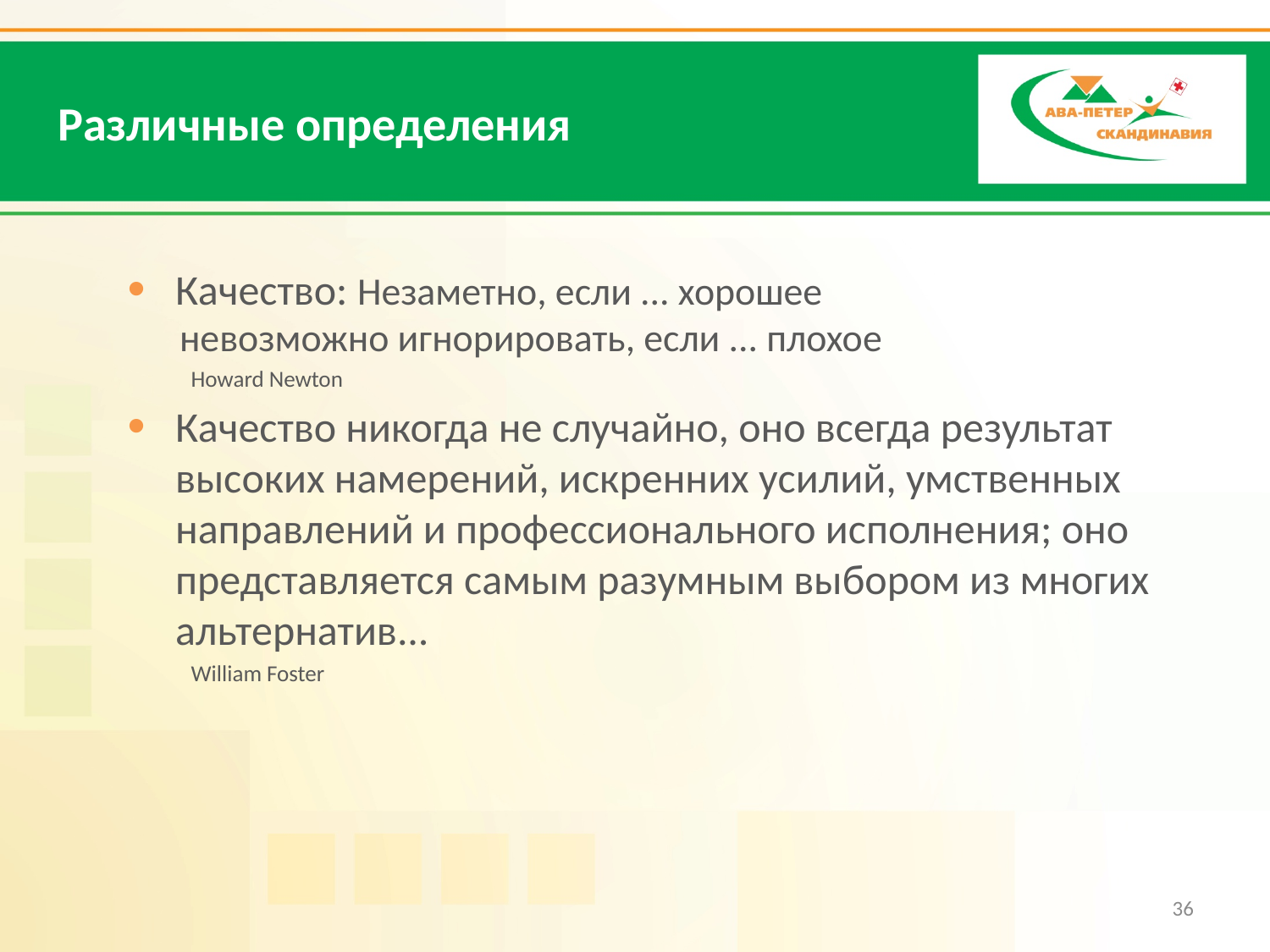

# Различные определения
Качество: Незаметно, если ... хорошее
      невозможно игнорировать, если ... плохое
Howard Newton
Качество никогда не случайно, оно всегда результат высоких намерений, искренних усилий, умственных направлений и профессионального исполнения; оно представляется самым разумным выбором из многих альтернатив...
William Foster

36